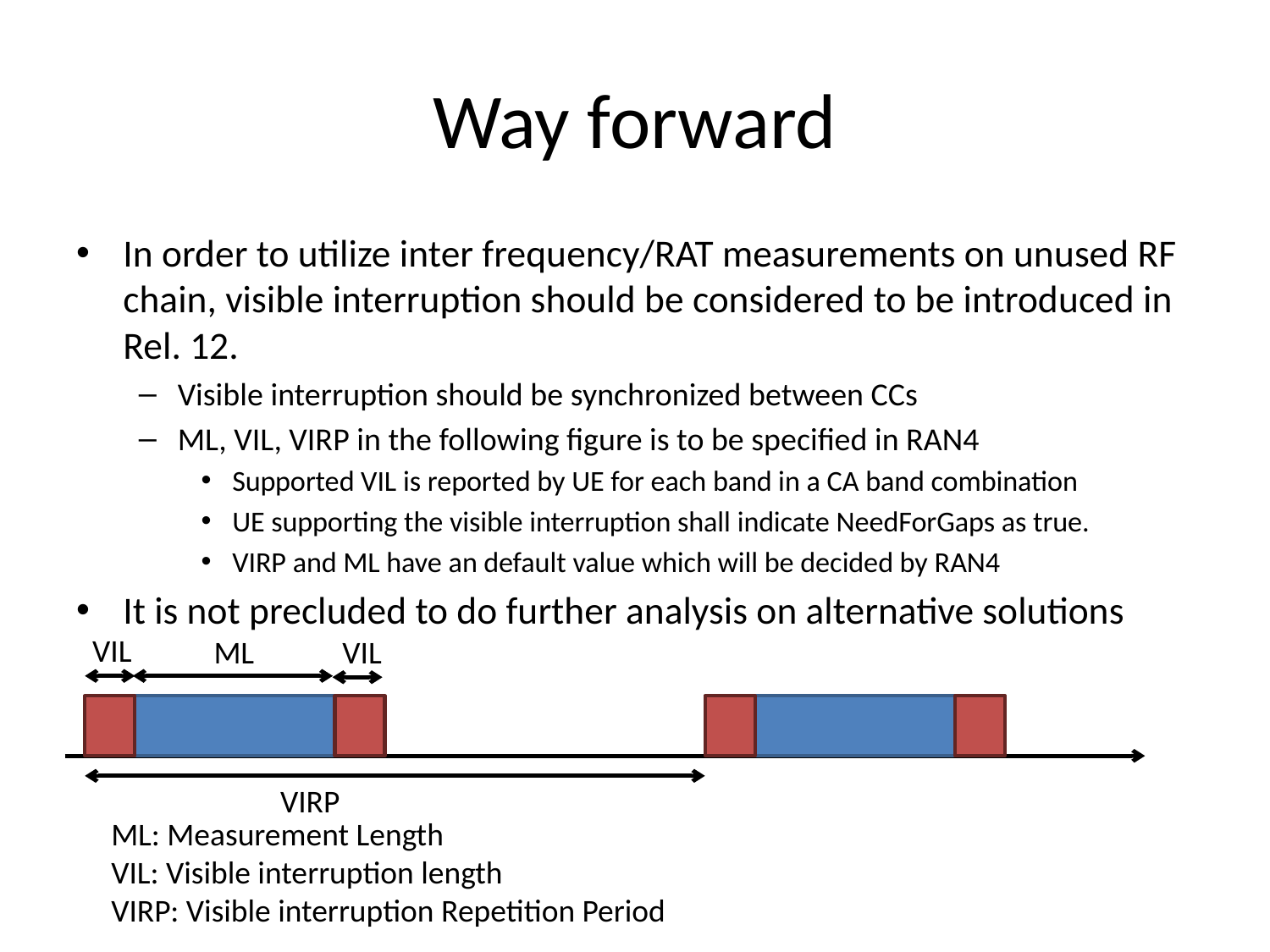

# Way forward
In order to utilize inter frequency/RAT measurements on unused RF chain, visible interruption should be considered to be introduced in Rel. 12.
Visible interruption should be synchronized between CCs
ML, VIL, VIRP in the following figure is to be specified in RAN4
Supported VIL is reported by UE for each band in a CA band combination
UE supporting the visible interruption shall indicate NeedForGaps as true.
VIRP and ML have an default value which will be decided by RAN4
It is not precluded to do further analysis on alternative solutions

VIL
ML
VIL

VIRP
ML: Measurement Length
VIL: Visible interruption length
VIRP: Visible interruption Repetition Period